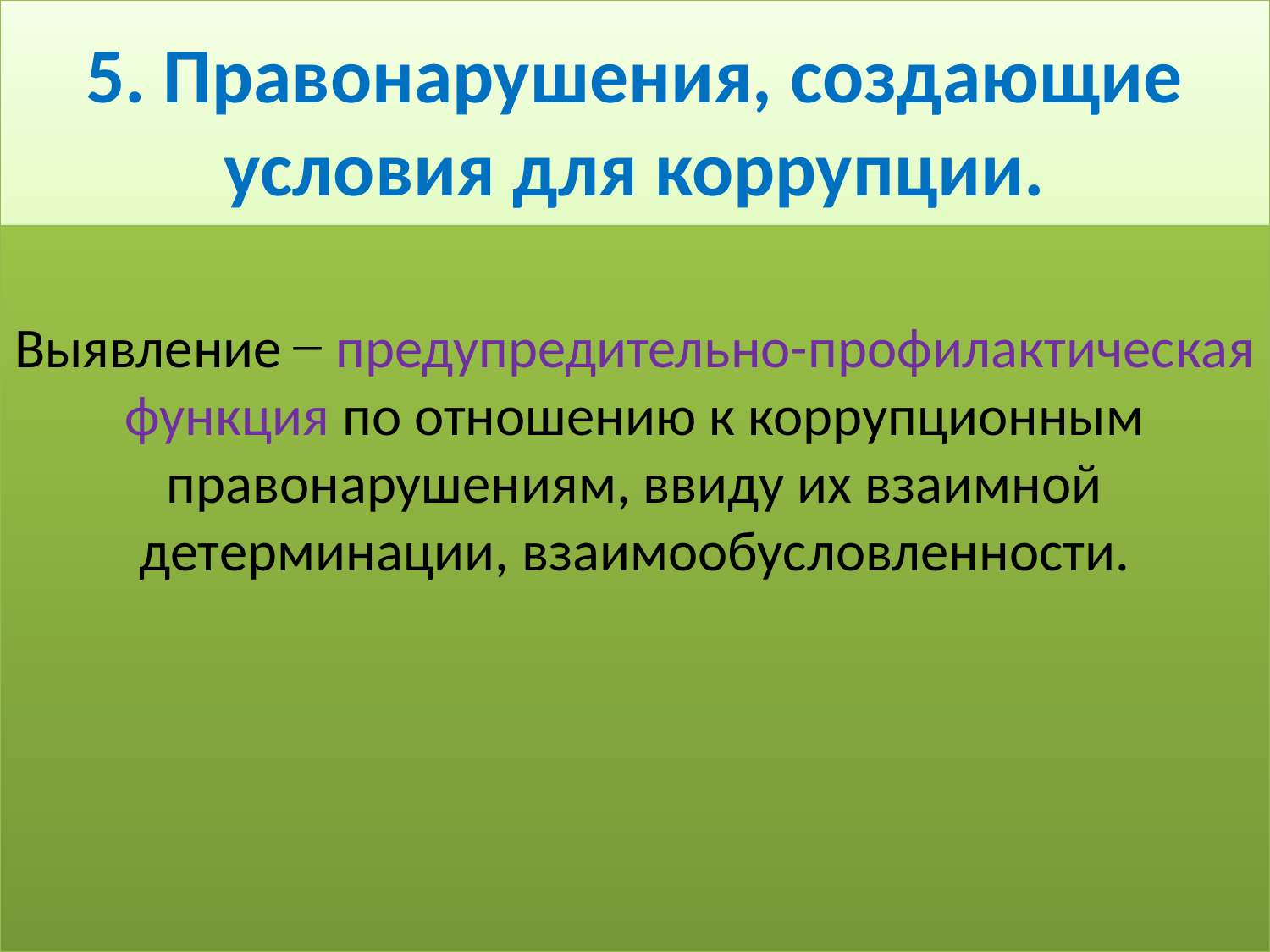

# 5. Правонарушения, создающие условия для коррупции.

Выявление  ̶  предупредительно-профилактическая функция по отношению к коррупционным правонарушениям, ввиду их взаимной детерминации, взаимообусловленности.
53